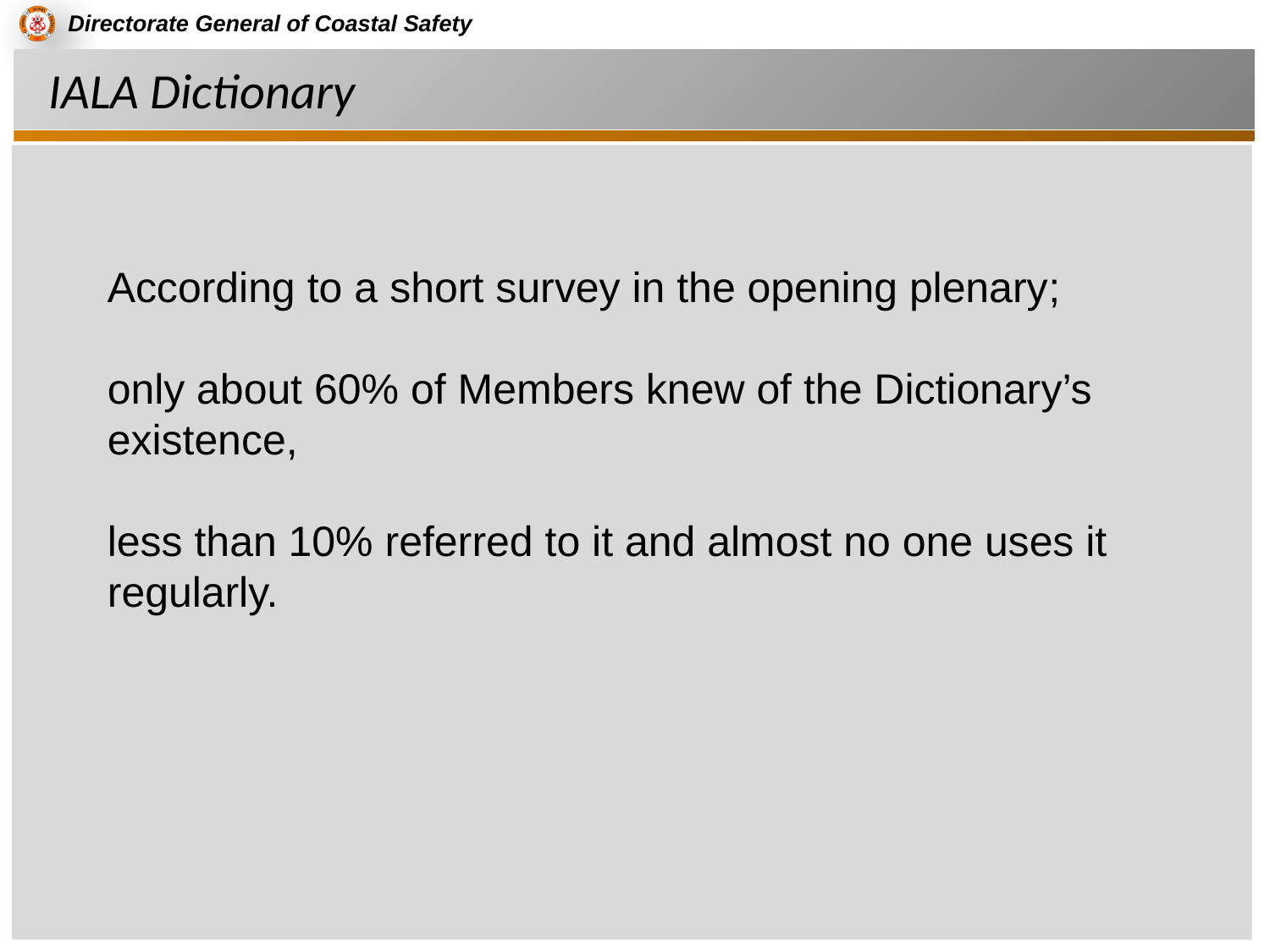

# IALA Dictionary
According to a short survey in the opening plenary;

only about 60% of Members knew of the Dictionary’s existence,

less than 10% referred to it and almost no one uses it regularly.